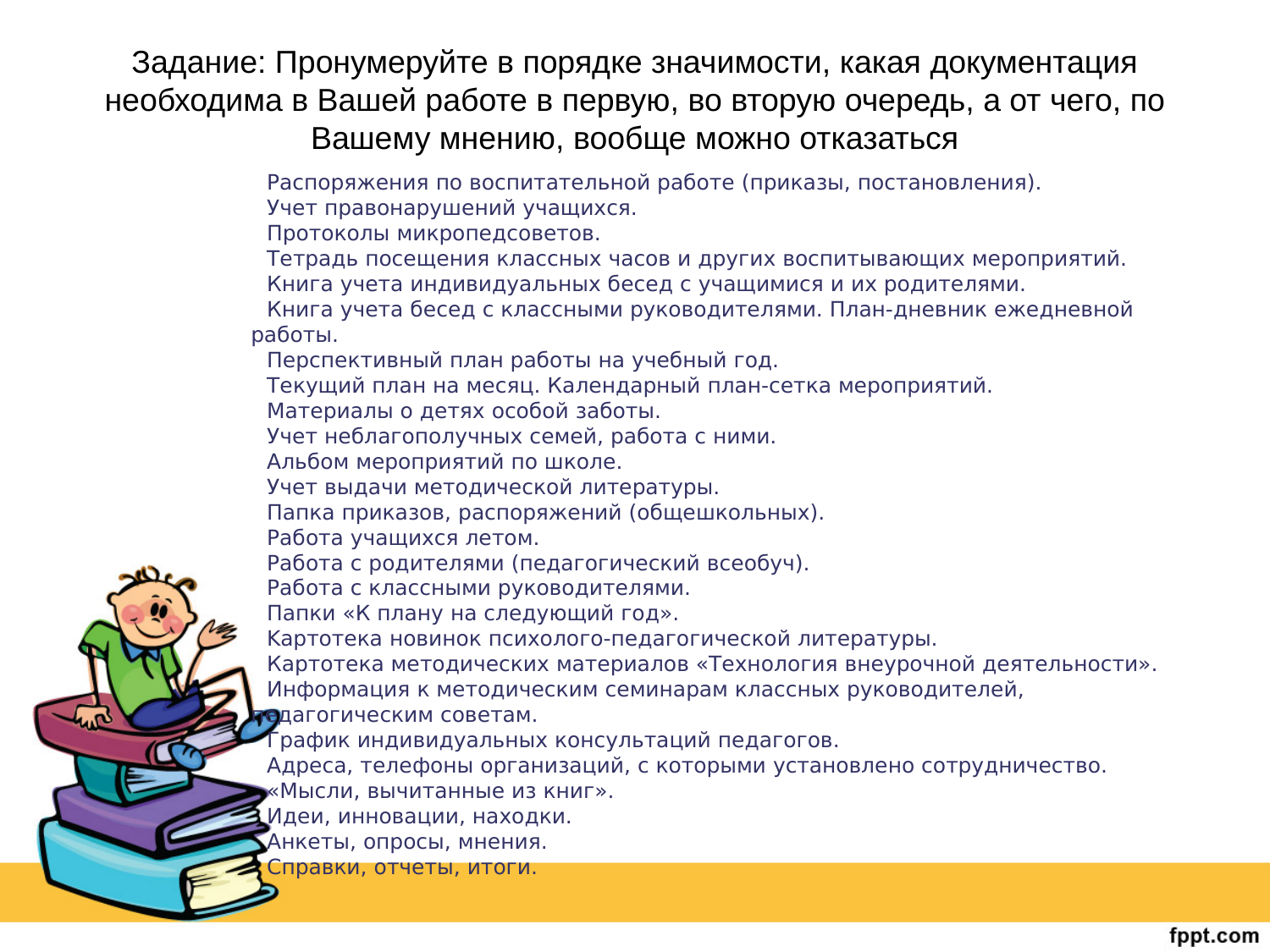

# Задание: Пронумеруйте в порядке значимости, какая документация необходима в Вашей работе в первую, во вторую очередь, а от чего, по Вашему мнению, вообще можно отказаться
Распоряжения по воспитательной работе (приказы, постановления).
Учет правонарушений учащихся.
Протоколы микропедсоветов.
Тетрадь посещения классных часов и других воспитывающих мероприятий.
Книга учета индивидуальных бесед с учащимися и их родителями.
Книга учета бесед с классными руководителями. План-дневник ежедневной работы.
Перспективный план работы на учебный год.
Текущий план на месяц. Календарный план-сетка мероприятий.
Материалы о детях особой заботы.
Учет неблагополучных семей, работа с ними.
Альбом мероприятий по школе.
Учет выдачи методической литературы.
Папка приказов, распоряжений (общешкольных).
Работа учащихся летом.
Работа с родителями (педагогический всеобуч).
Работа с классными руководителями.
Папки «К плану на следующий год».
Kapтотека новинок психолого-педагогической литературы.
Картотека методических материалов «Технология внеурочной деятельности».
Информация к методическим семинарам классных руководителей, педагогическим советам.
График индивидуальных консультаций педагогов.
Адреса, телефоны организаций, с которыми установлено сотрудничество.
«Мысли, вычитанные из книг».
Идеи, инновации, находки.
Анкеты, опросы, мнения.
Справки, отчеты, итоги.